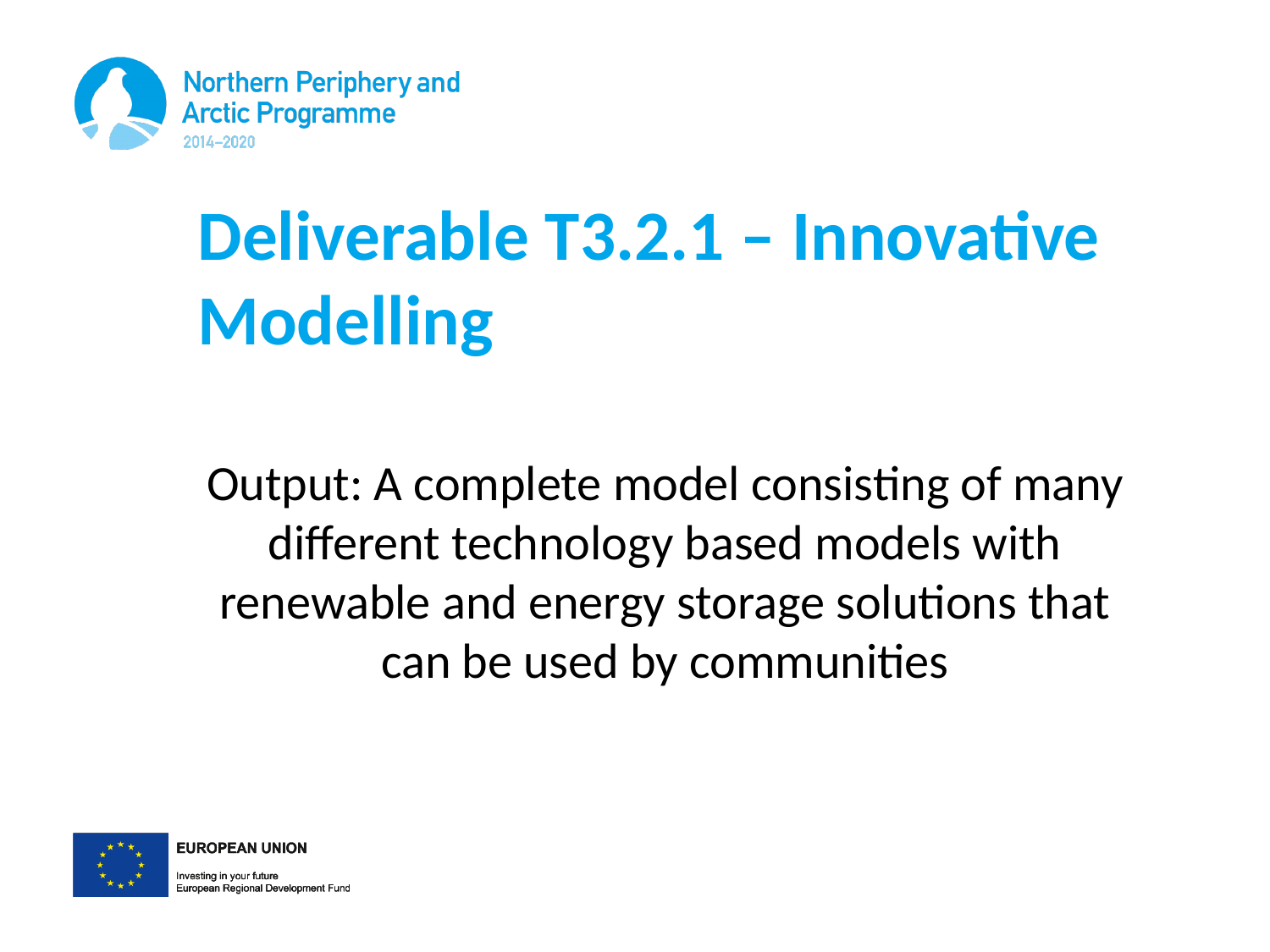

# Deliverable T3.2.1 – Innovative Modelling

Output: A complete model consisting of many different technology based models with renewable and energy storage solutions that can be used by communities